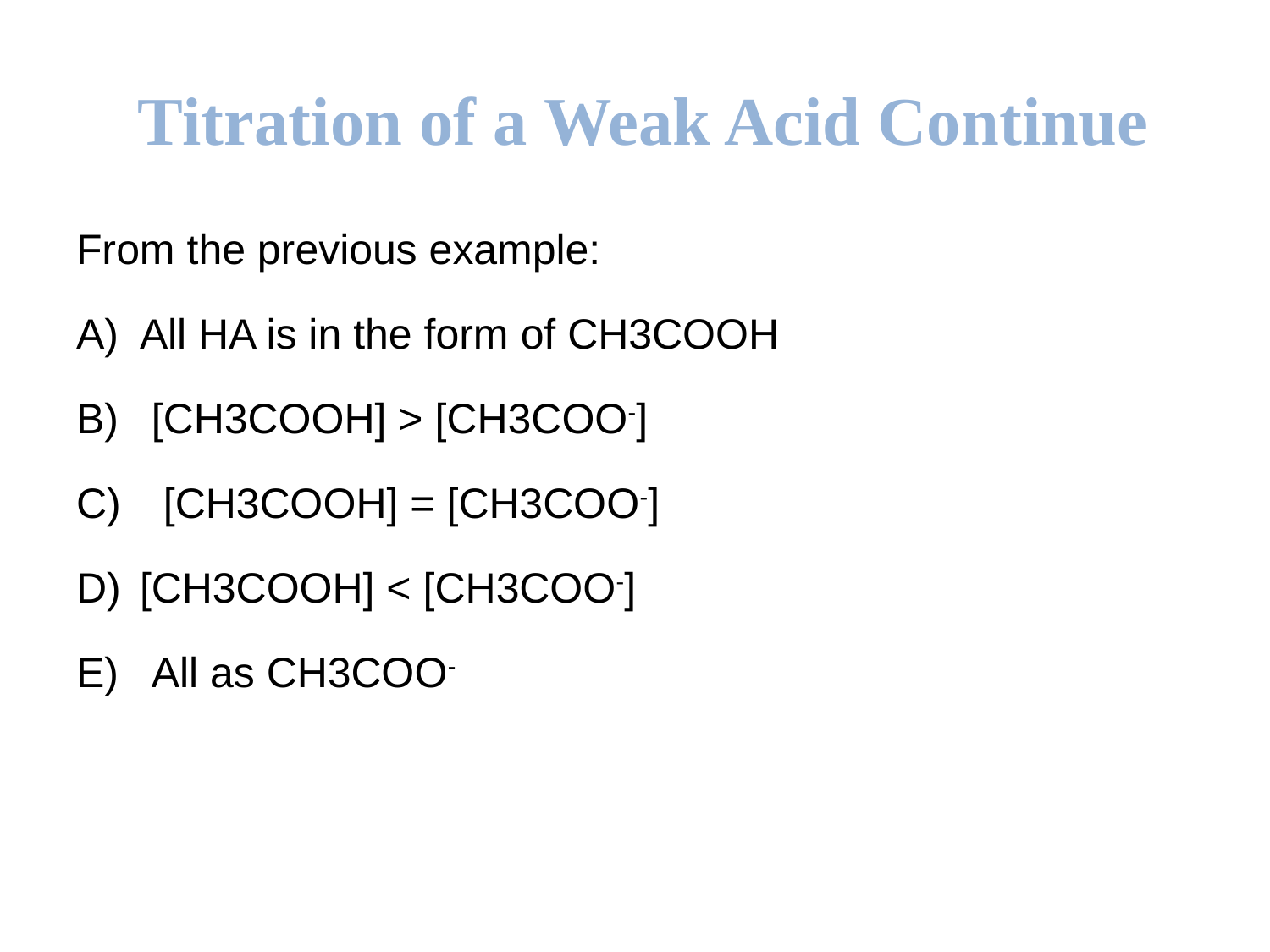

# Titration of a Weak Acid Continue
From the previous example:
All HA is in the form of CH3COOH
 [CH3COOH] > [CH3COO-]
  [CH3COOH] = [CH3COO-]
[CH3COOH] < [CH3COO-]
 All as CH3COO-